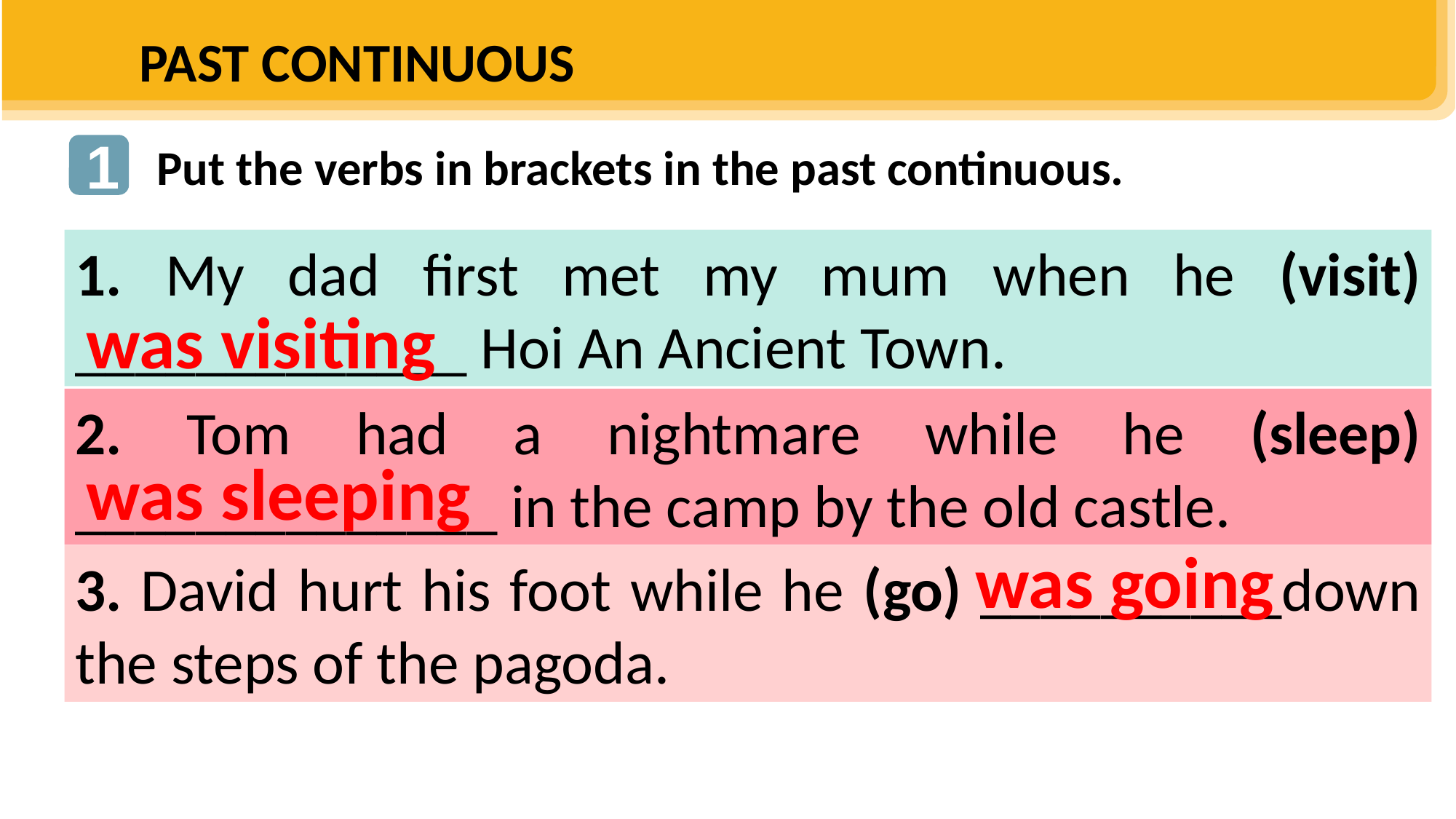

PAST CONTINUOUS
1
 Put the verbs in brackets in the past continuous.

1. My dad first met my mum when he (visit) _____________ Hoi An Ancient Town.
was visiting
2. Tom had a nightmare while he (sleep) ______________ in the camp by the old castle.
was sleeping
was going
3. David hurt his foot while he (go) __________down the steps of the pagoda.